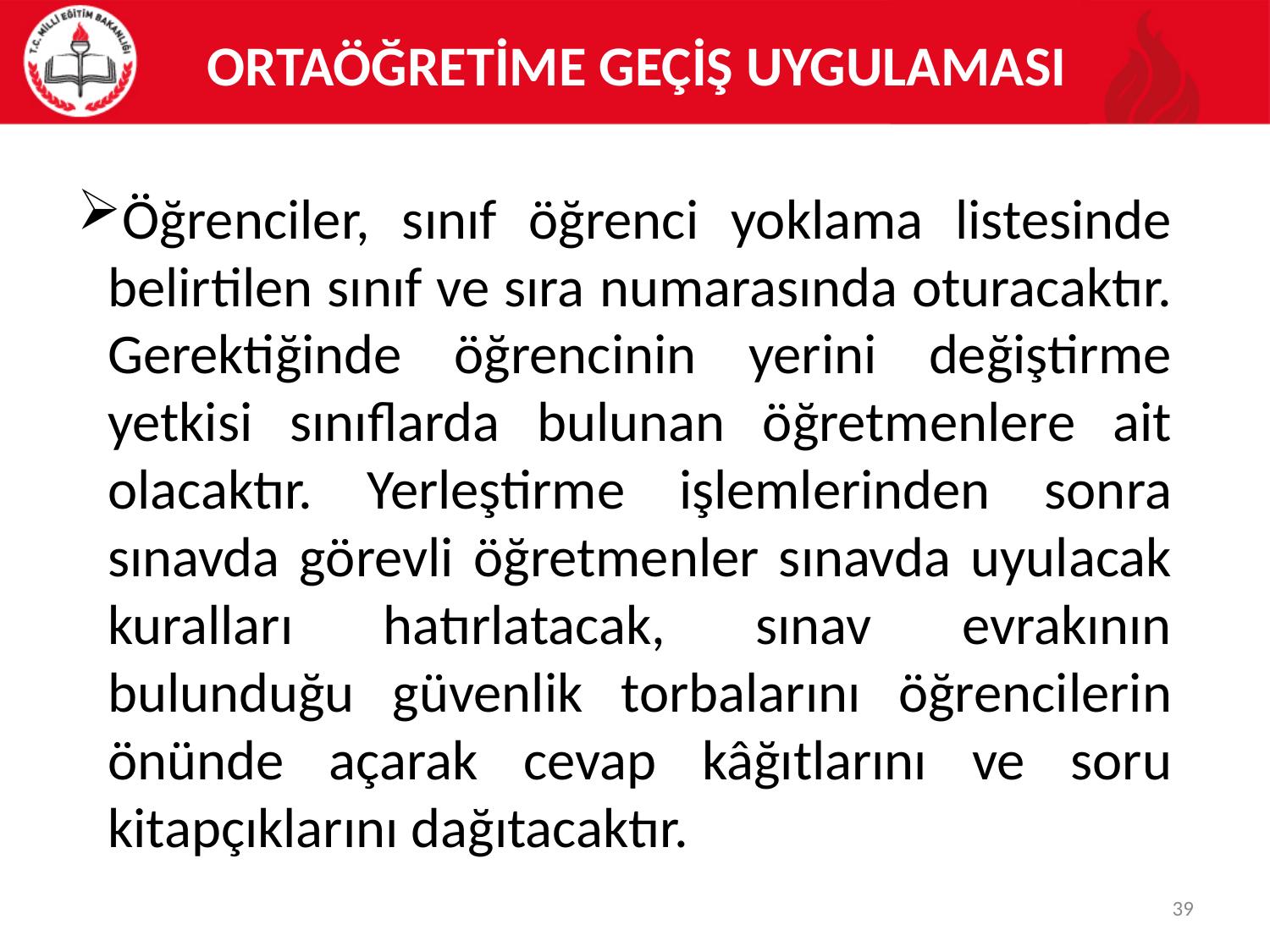

# ORTAÖĞRETİME GEÇİŞ UYGULAMASI
Öğrenciler, sınıf öğrenci yoklama listesinde belirtilen sınıf ve sıra numarasında oturacaktır. Gerektiğinde öğrencinin yerini değiştirme yetkisi sınıflarda bulunan öğretmenlere ait olacaktır. Yerleştirme işlemlerinden sonra sınavda görevli öğretmenler sınavda uyulacak kuralları hatırlatacak, sınav evrakının bulunduğu güvenlik torbalarını öğrencilerin önünde açarak cevap kâğıtlarını ve soru kitapçıklarını dağıtacaktır.

39